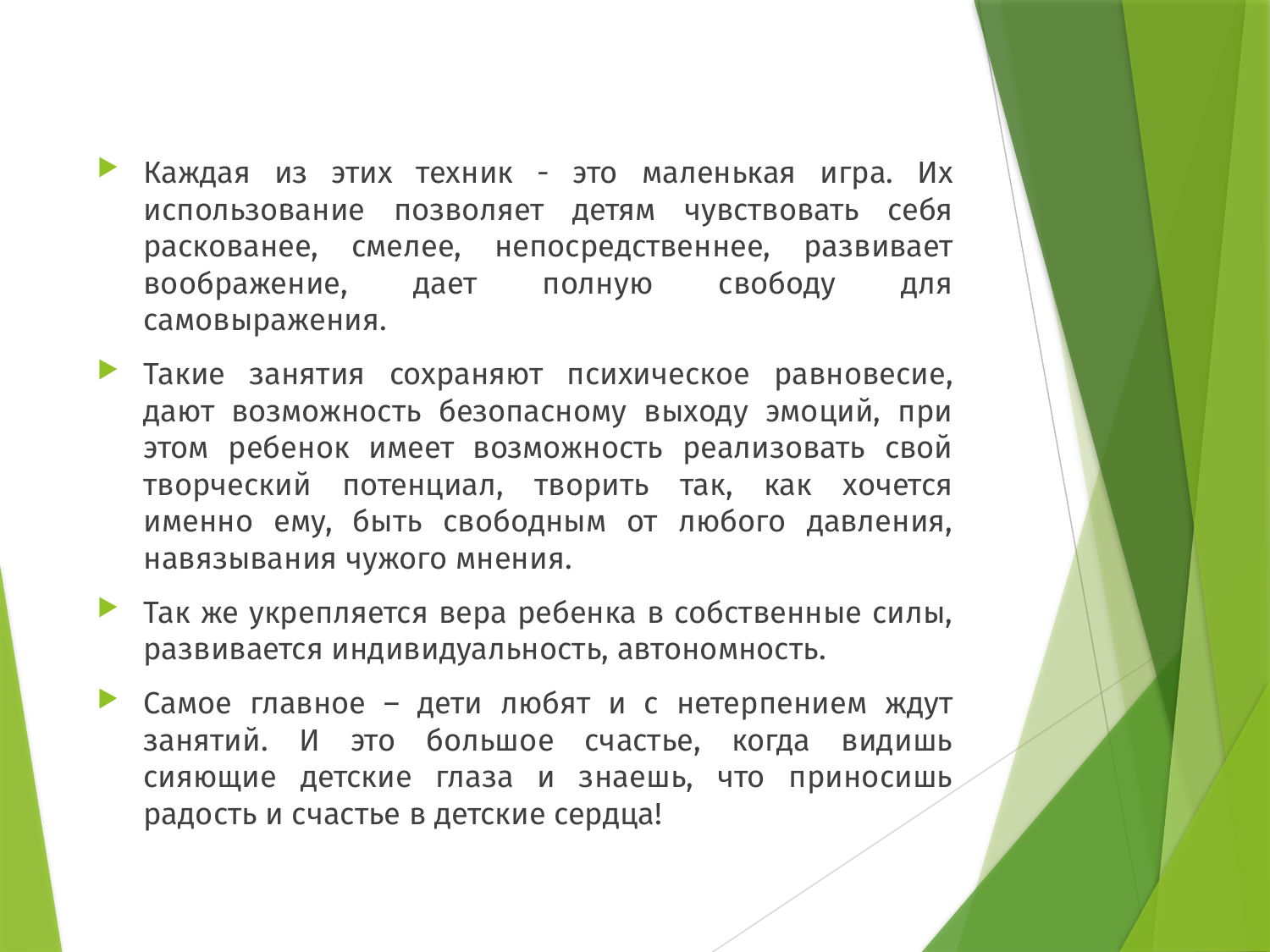

Каждая из этих техник - это маленькая игра. Их использование позволяет детям чувствовать себя раскованее, смелее, непосредственнее, развивает воображение, дает полную свободу для самовыражения.
Такие занятия сохраняют психическое равновесие, дают возможность безопасному выходу эмоций, при этом ребенок имеет возможность реализовать свой творческий потенциал, творить так, как хочется именно ему, быть свободным от любого давления, навязывания чужого мнения.
Так же укрепляется вера ребенка в собственные силы, развивается индивидуальность, автономность.
Самое главное – дети любят и с нетерпением ждут занятий. И это большое счастье, когда видишь сияющие детские глаза и знаешь, что приносишь радость и счастье в детские сердца!